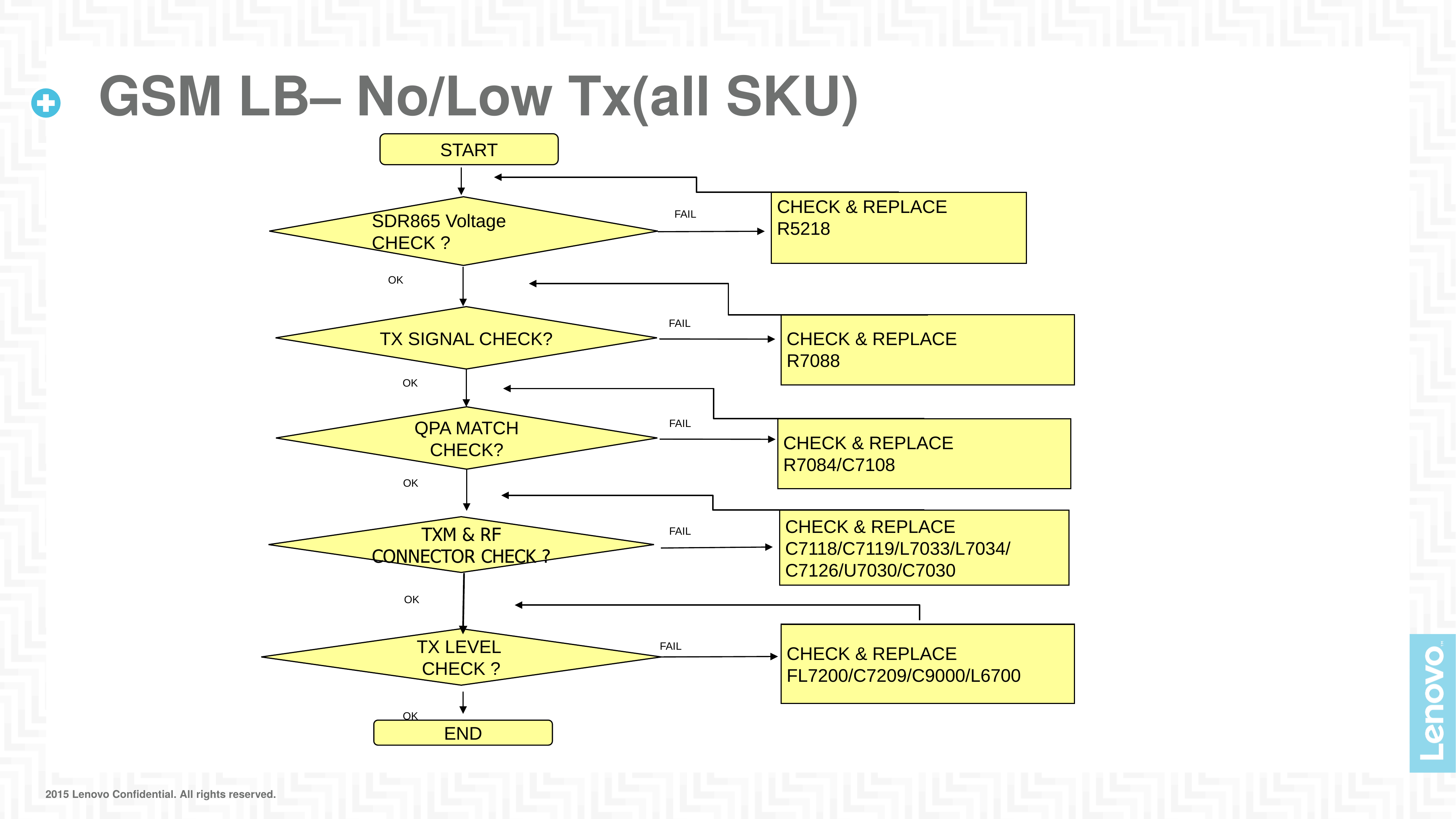

START
CHECK & REPLACE
R5218

SDR865 Voltage CHECK ?

FAIL
OK
TX SIGNAL CHECK?
FAIL
CHECK & REPLACE
R7088
OK
QPA MATCH
CHECK?
FAIL
CHECK & REPLACE
R7084/C7108
OK
CHECK & REPLACE
C7118/C7119/L7033/L7034/C7126/U7030/C7030
TXM & RF CONNECTOR CHECK ?
FAIL
OK
TX LEVEL
CHECK ?
FAIL
OK
END
CHECK & REPLACE
FL7200/C7209/C9000/L6700
# GSM LB– No/Low Tx(all SKU)